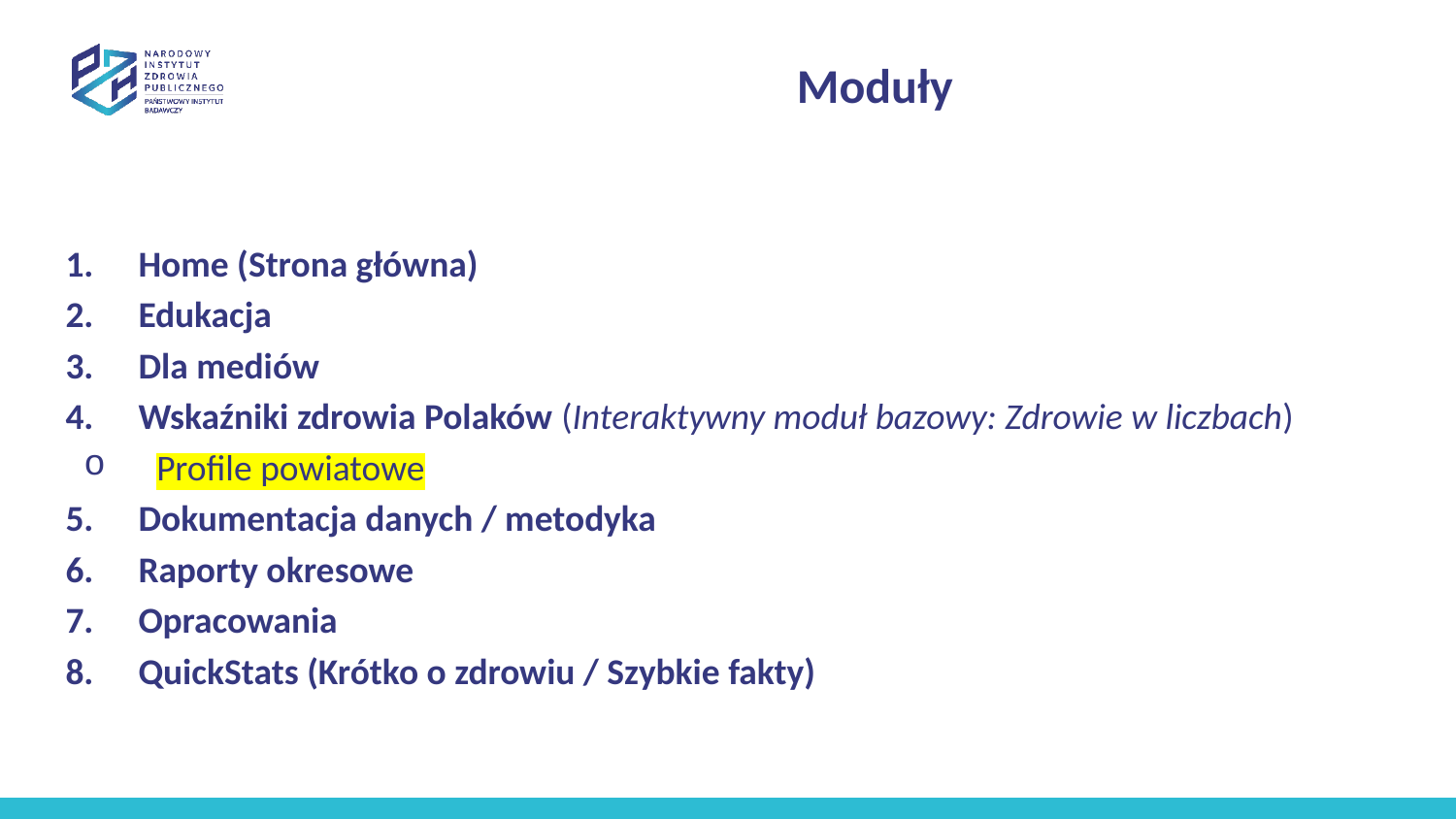

# Moduły
Home (Strona główna)
Edukacja
Dla mediów
Wskaźniki zdrowia Polaków (Interaktywny moduł bazowy: Zdrowie w liczbach)
Profile powiatowe
Dokumentacja danych / metodyka
Raporty okresowe
Opracowania
QuickStats (Krótko o zdrowiu / Szybkie fakty)